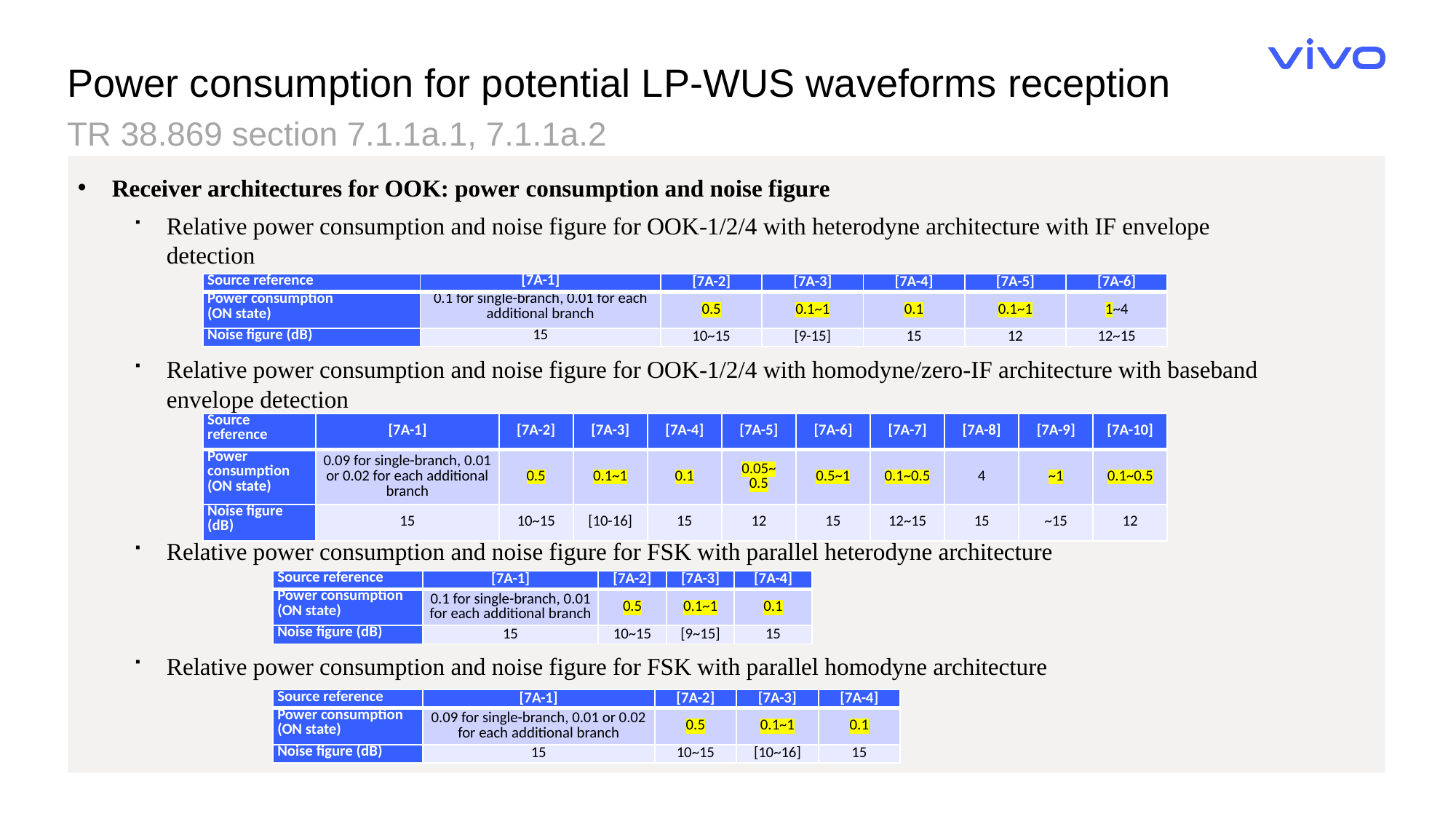

Power consumption for potential LP-WUS waveforms reception
TR 38.869 section 7.1.1a.1, 7.1.1a.2
Receiver architectures for OOK: power consumption and noise figure
Relative power consumption and noise figure for OOK-1/2/4 with heterodyne architecture with IF envelope detection

Relative power consumption and noise figure for OOK-1/2/4 with homodyne/zero-IF architecture with baseband envelope detection

Relative power consumption and noise figure for FSK with parallel heterodyne architecture

Relative power consumption and noise figure for FSK with parallel homodyne architecture

| Source reference | [7A-1] | [7A-2] | [7A-3] | [7A-4] | [7A-5] | [7A-6] |
| --- | --- | --- | --- | --- | --- | --- |
| Power consumption (ON state) | 0.1 for single-branch, 0.01 for each additional branch | 0.5 | 0.1~1 | 0.1 | 0.1~1 | 1~4 |
| Noise figure (dB) | 15 | 10~15 | [9-15] | 15 | 12 | 12~15 |
| Source reference | [7A-1] | [7A-2] | [7A-3] | [7A-4] | [7A-5] | [7A-6] | [7A-7] | [7A-8] | [7A-9] | [7A-10] |
| --- | --- | --- | --- | --- | --- | --- | --- | --- | --- | --- |
| Power consumption (ON state) | 0.09 for single-branch, 0.01 or 0.02 for each additional branch | 0.5 | 0.1~1 | 0.1 | 0.05~ 0.5 | 0.5~1 | 0.1~0.5 | 4 | ~1 | 0.1~0.5 |
| Noise figure (dB) | 15 | 10~15 | [10-16] | 15 | 12 | 15 | 12~15 | 15 | ~15 | 12 |
| Source reference | [7A-1] | [7A-2] | [7A-3] | [7A-4] |
| --- | --- | --- | --- | --- |
| Power consumption (ON state) | 0.1 for single-branch, 0.01 for each additional branch | 0.5 | 0.1~1 | 0.1 |
| Noise figure (dB) | 15 | 10~15 | [9~15] | 15 |
| Source reference | [7A-1] | [7A-2] | [7A-3] | [7A-4] |
| --- | --- | --- | --- | --- |
| Power consumption (ON state) | 0.09 for single-branch, 0.01 or 0.02 for each additional branch | 0.5 | 0.1~1 | 0.1 |
| Noise figure (dB) | 15 | 10~15 | [10~16] | 15 |